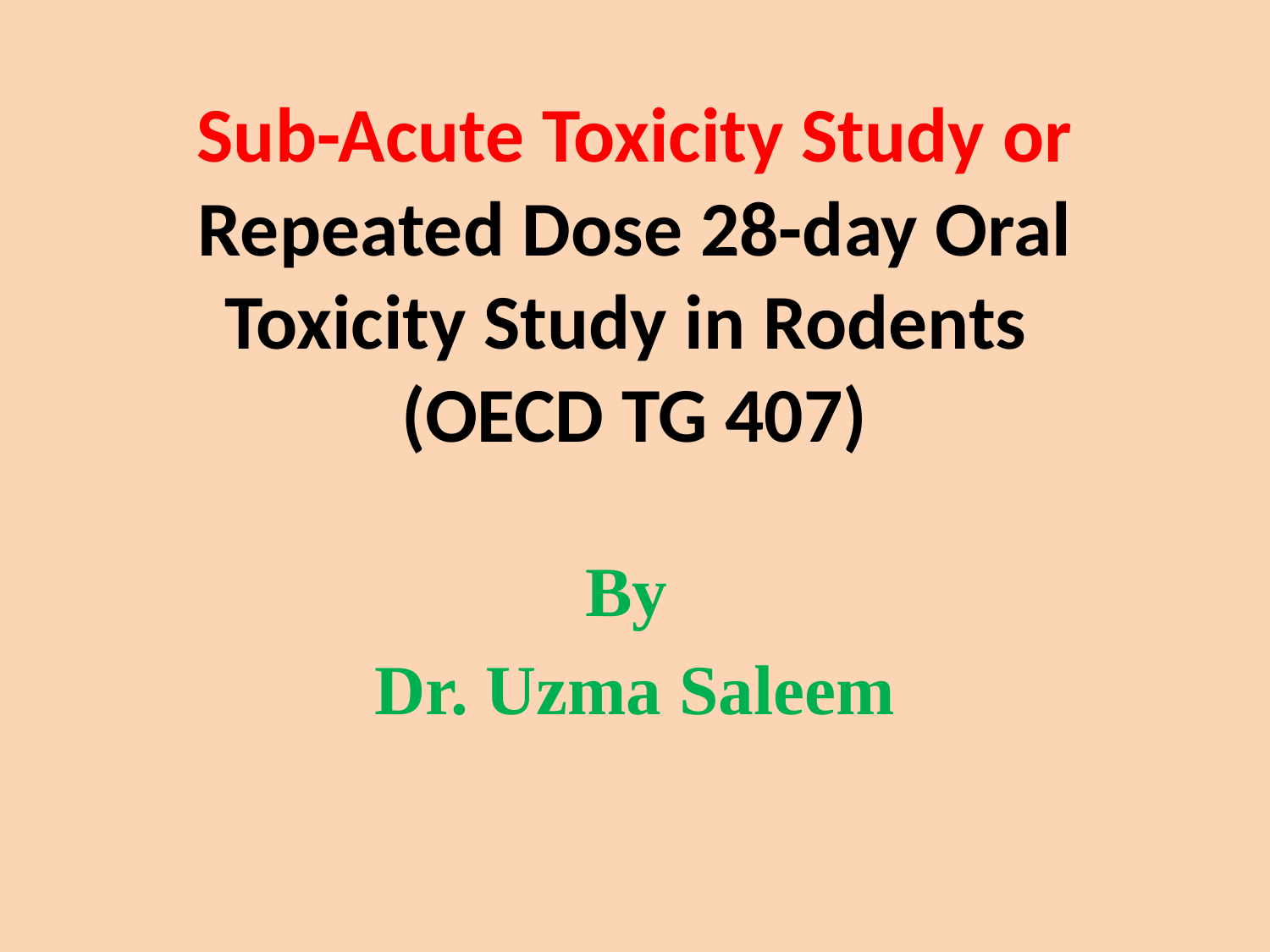

# Sub-Acute Toxicity Study or Repeated Dose 28-day Oral Toxicity Study in Rodents (OECD TG 407)
By
Dr. Uzma Saleem